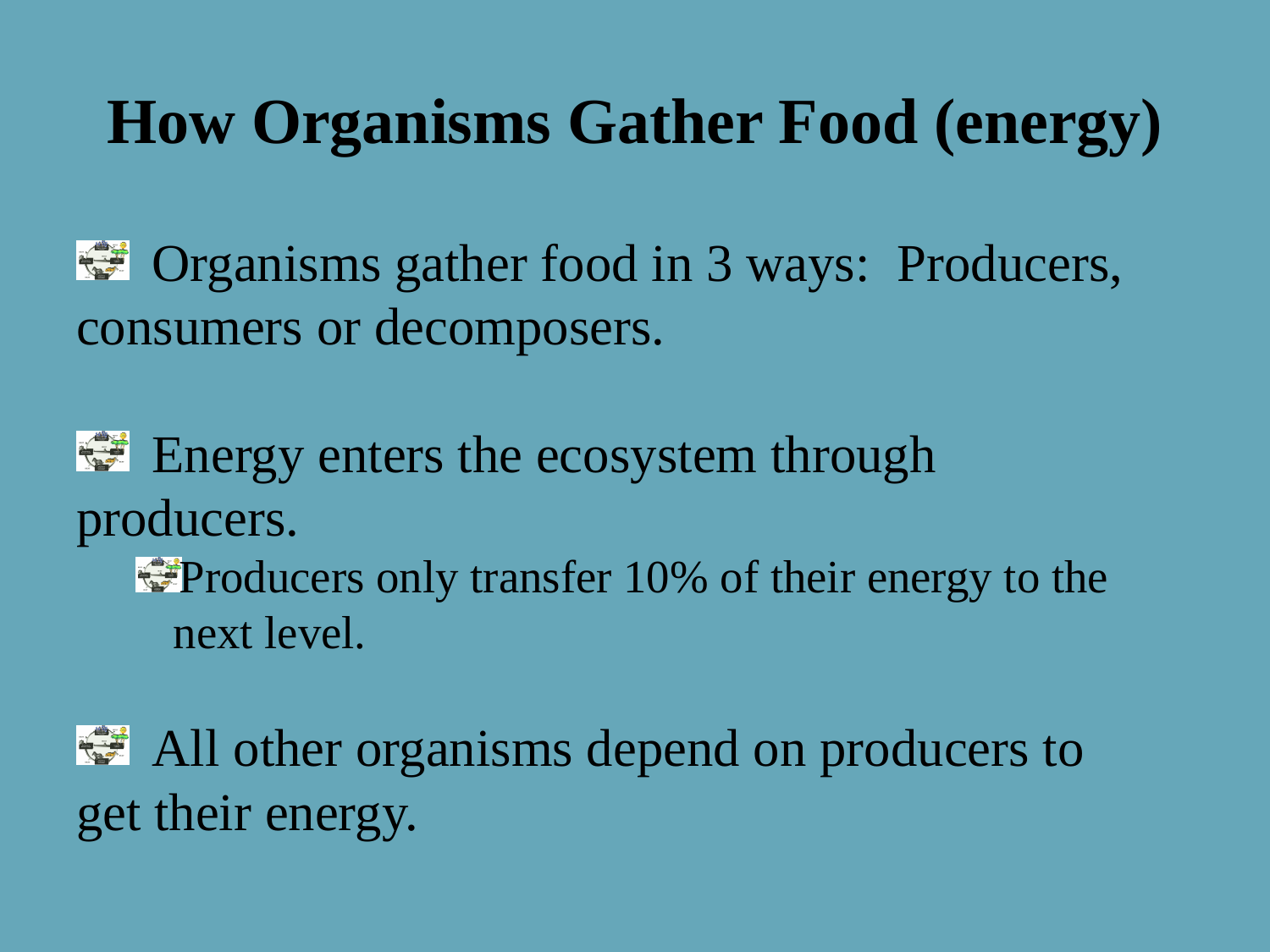

# How Organisms Gather Food (energy)
  Organisms gather food in 3 ways:  Producers,
consumers or decomposers.

  Energy enters the ecosystem through
producers.
Producers only transfer 10% of their energy to the next level.

  All other organisms depend on producers to
get their energy.